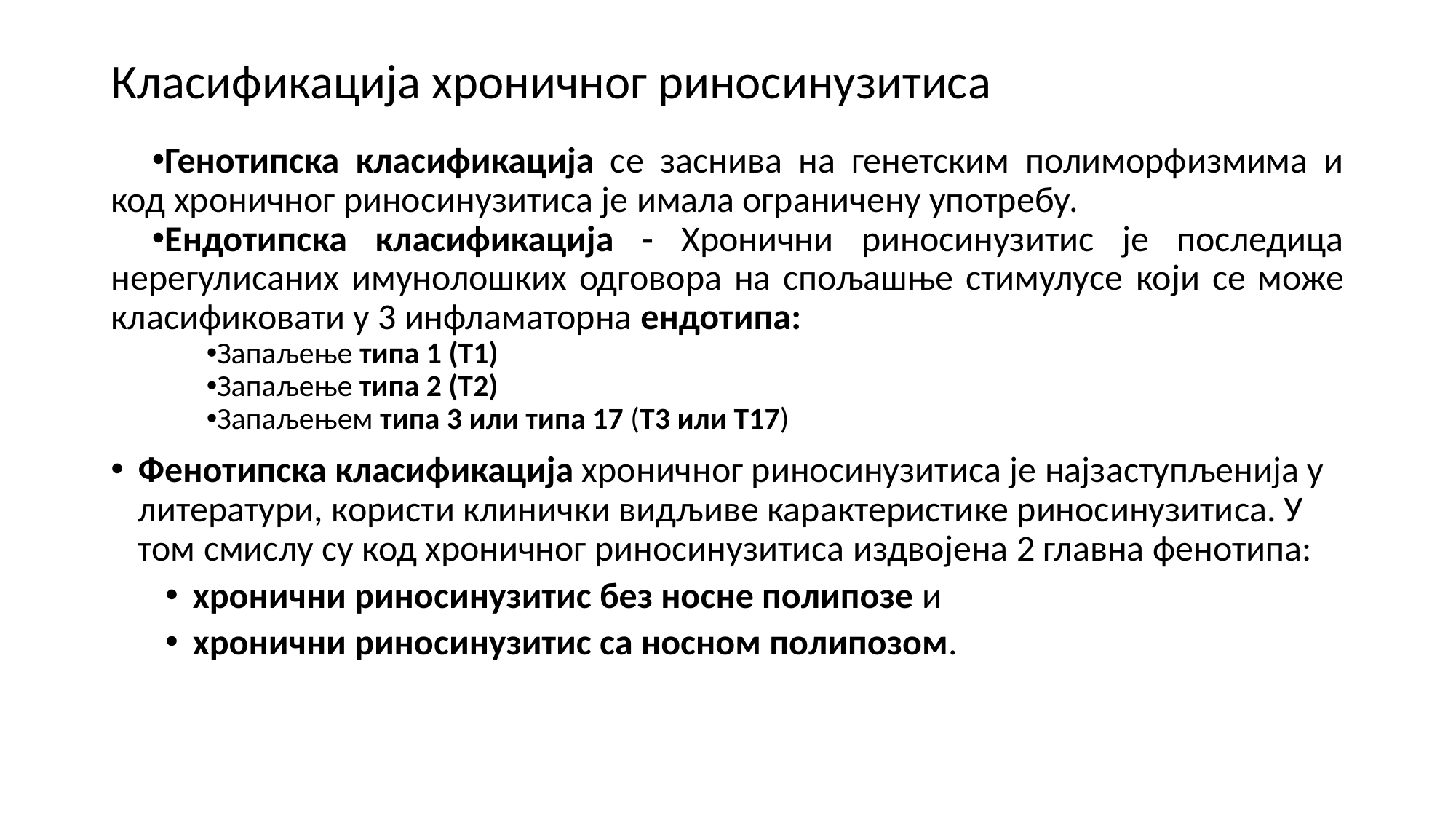

# Класификација хроничног риносинузитиса
Генотипска класификација се заснива на генетским полиморфизмима и код хроничног риносинузитиса је имала ограничену употребу.
Ендотипска класификација - Хронични риносинузитис је последица нерегулисаних имунолошких одговора на спољашње стимулусе који се може класификовати у 3 инфламаторна ендотипа:
Запаљење типа 1 (Т1)
Запаљење типа 2 (Т2)
Запаљењем типа 3 или типа 17 (Т3 или Т17)
Фенотипска класификација хроничног риносинузитиса је најзаступљенија у литератури, користи клинички видљиве карактеристике риносинузитиса. У том смислу су код хроничног риносинузитиса издвојена 2 главна фенотипа:
хронични риносинузитис без носне полипозе и
хронични риносинузитис са носном полипозом.